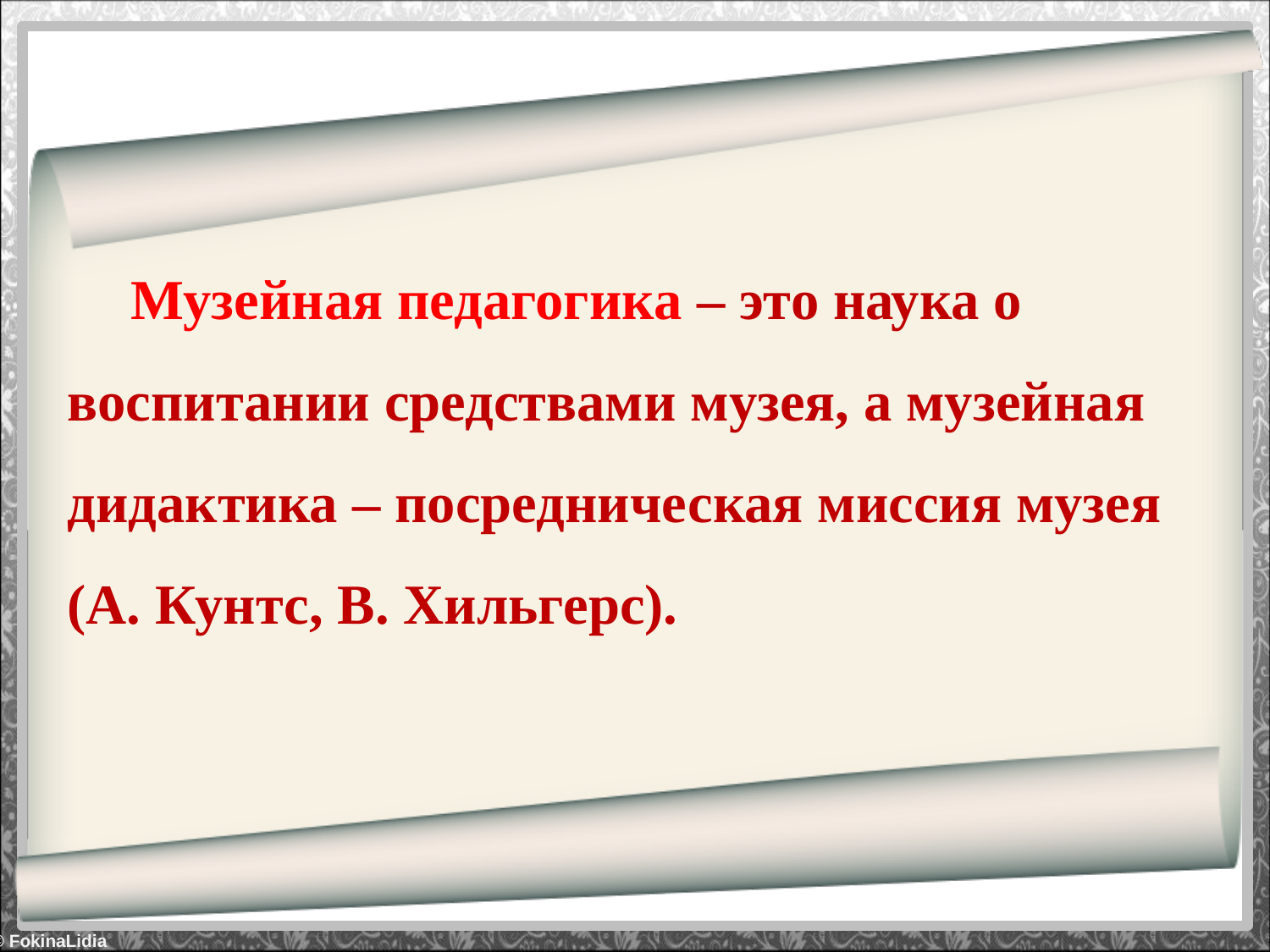

Музейная педагогика – это наука о воспитании средствами музея, а музейная дидактика – посредническая миссия музея (А. Кунтс, В. Хильгерс).